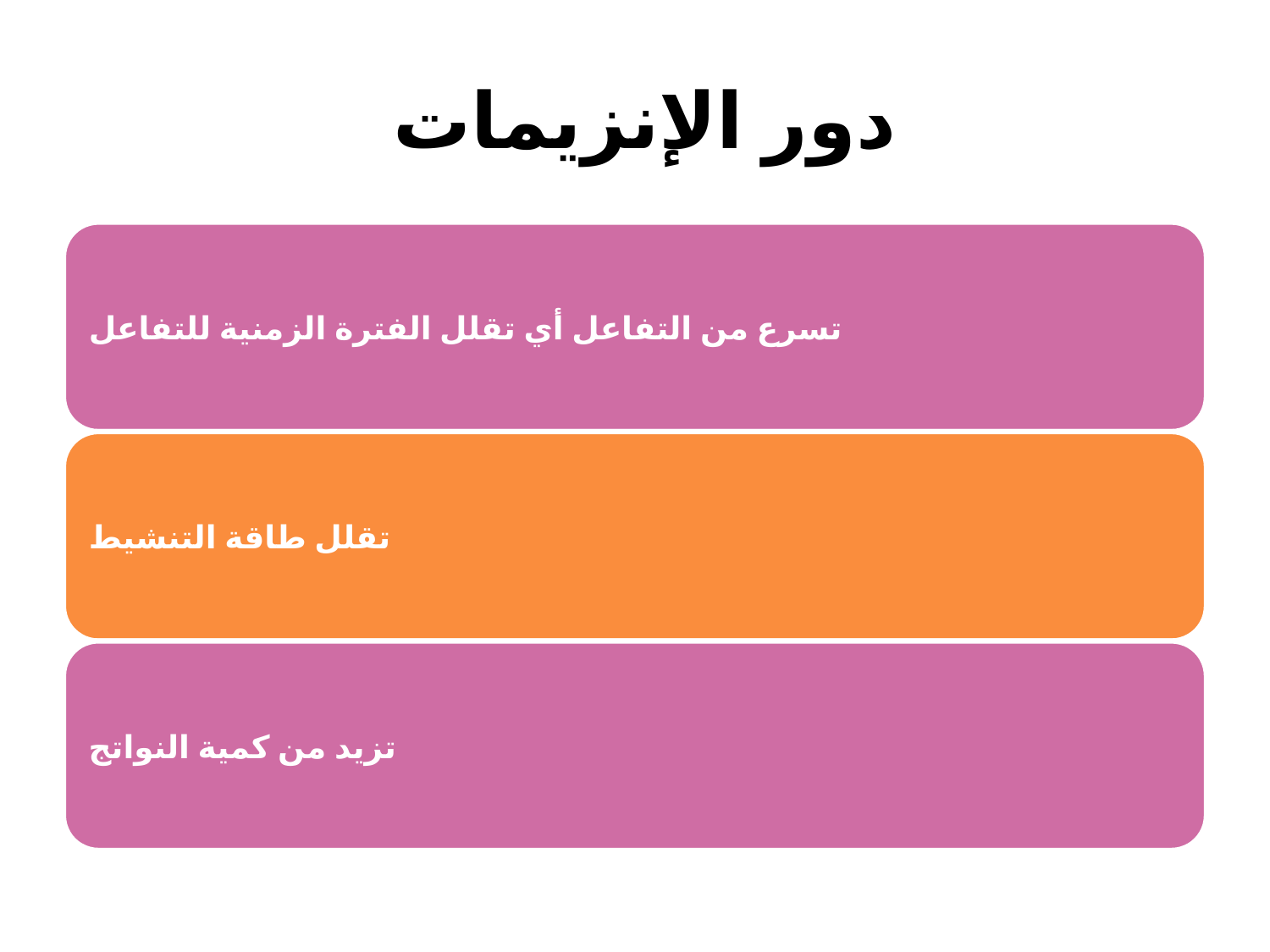

# دور الإنزيمات
تسرع من التفاعل أي تقلل الفترة الزمنية للتفاعل
تقلل طاقة التنشيط
تزيد من كمية النواتج